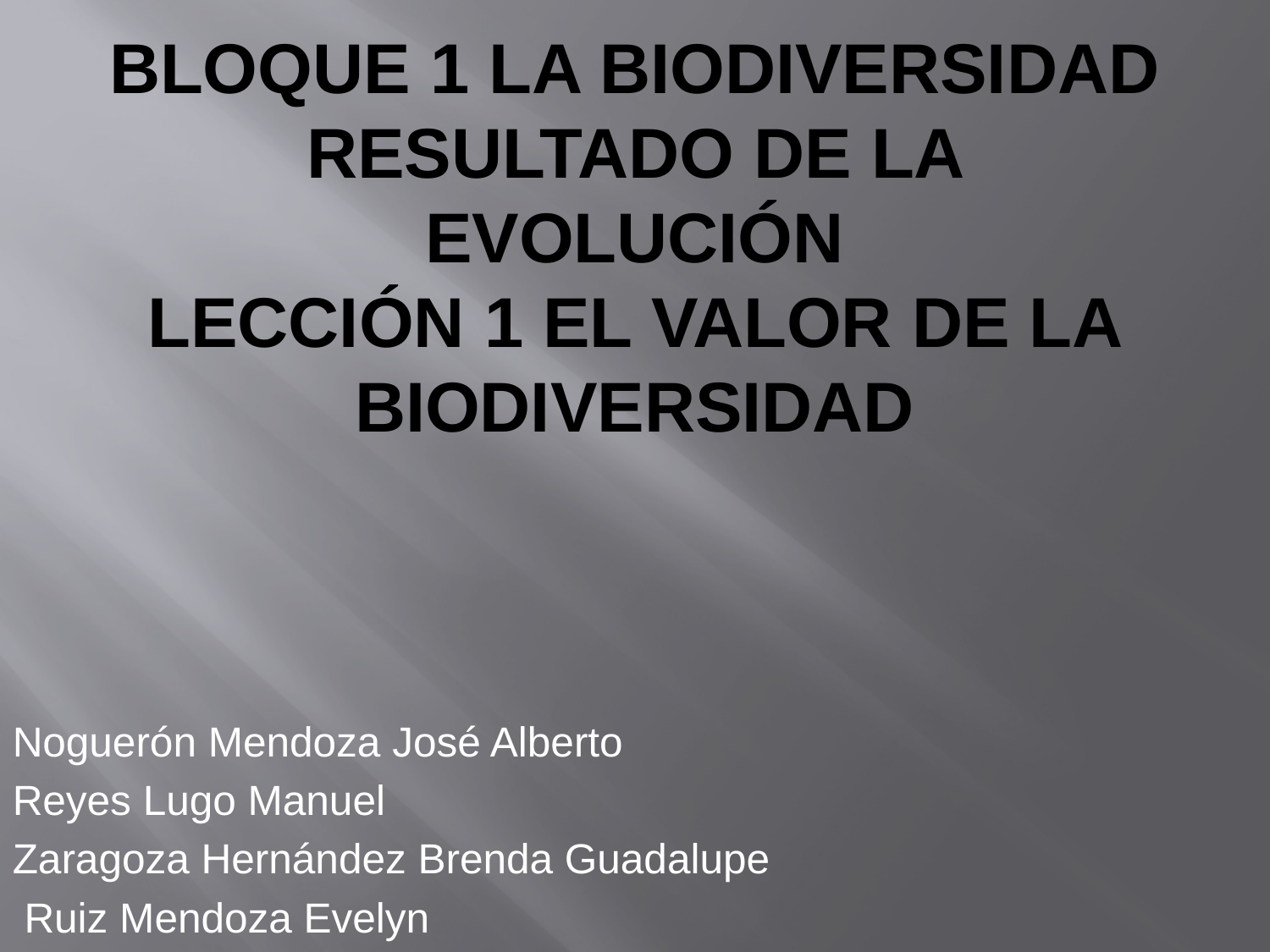

# Bloque 1 La biodiversidad resultado de la evolución Lección 1 El valor de la biodiversidad
Noguerón Mendoza José Alberto
Reyes Lugo Manuel
Zaragoza Hernández Brenda Guadalupe
 Ruiz Mendoza Evelyn